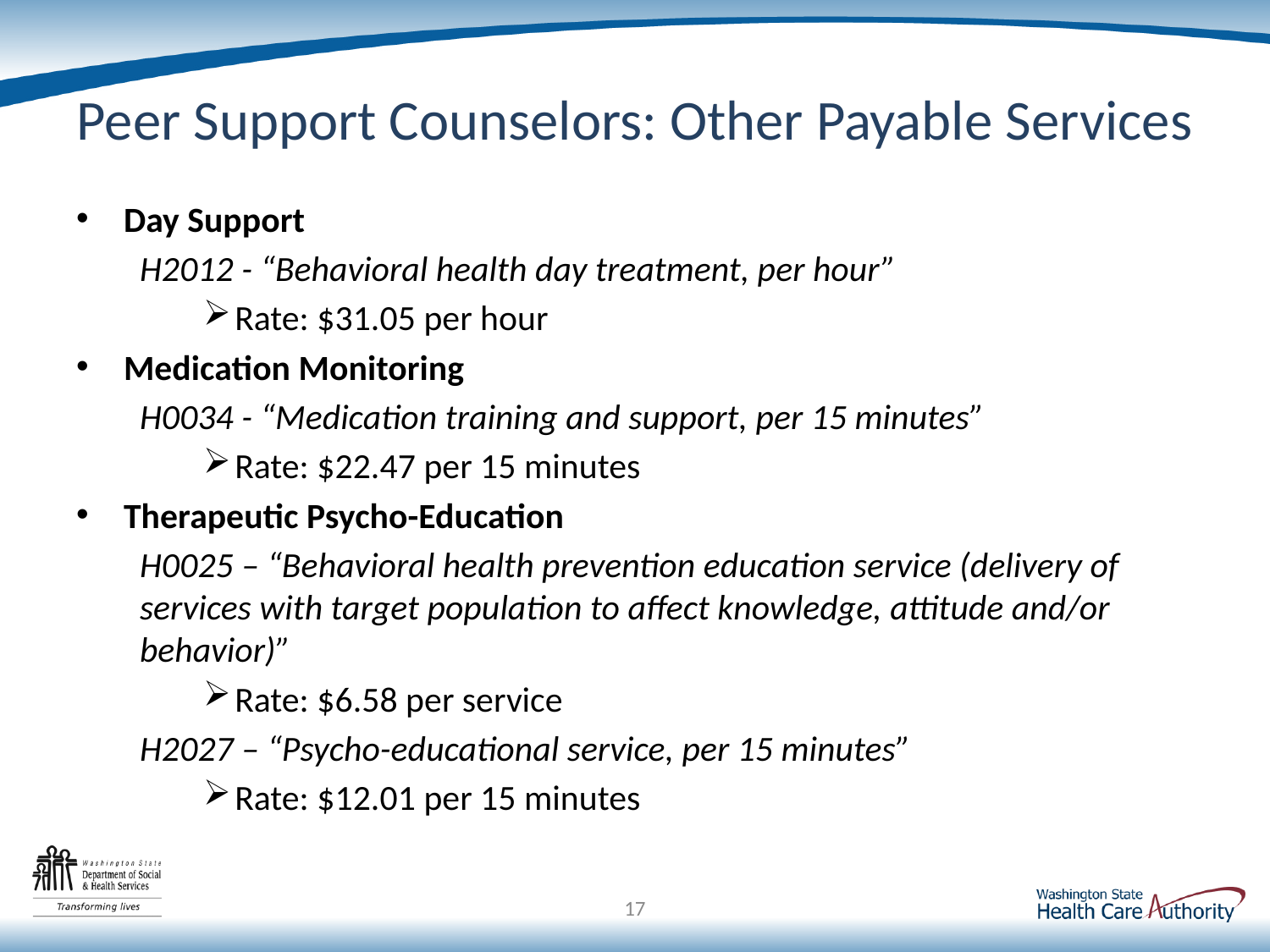

# Peer Support Counselors: Other Payable Services
Day Support
H2012 - “Behavioral health day treatment, per hour”
Rate: $31.05 per hour
Medication Monitoring
H0034 - “Medication training and support, per 15 minutes”
Rate: $22.47 per 15 minutes
Therapeutic Psycho-Education
H0025 – “Behavioral health prevention education service (delivery of services with target population to affect knowledge, attitude and/or behavior)”
Rate: $6.58 per service
H2027 – “Psycho-educational service, per 15 minutes”
Rate: $12.01 per 15 minutes
17